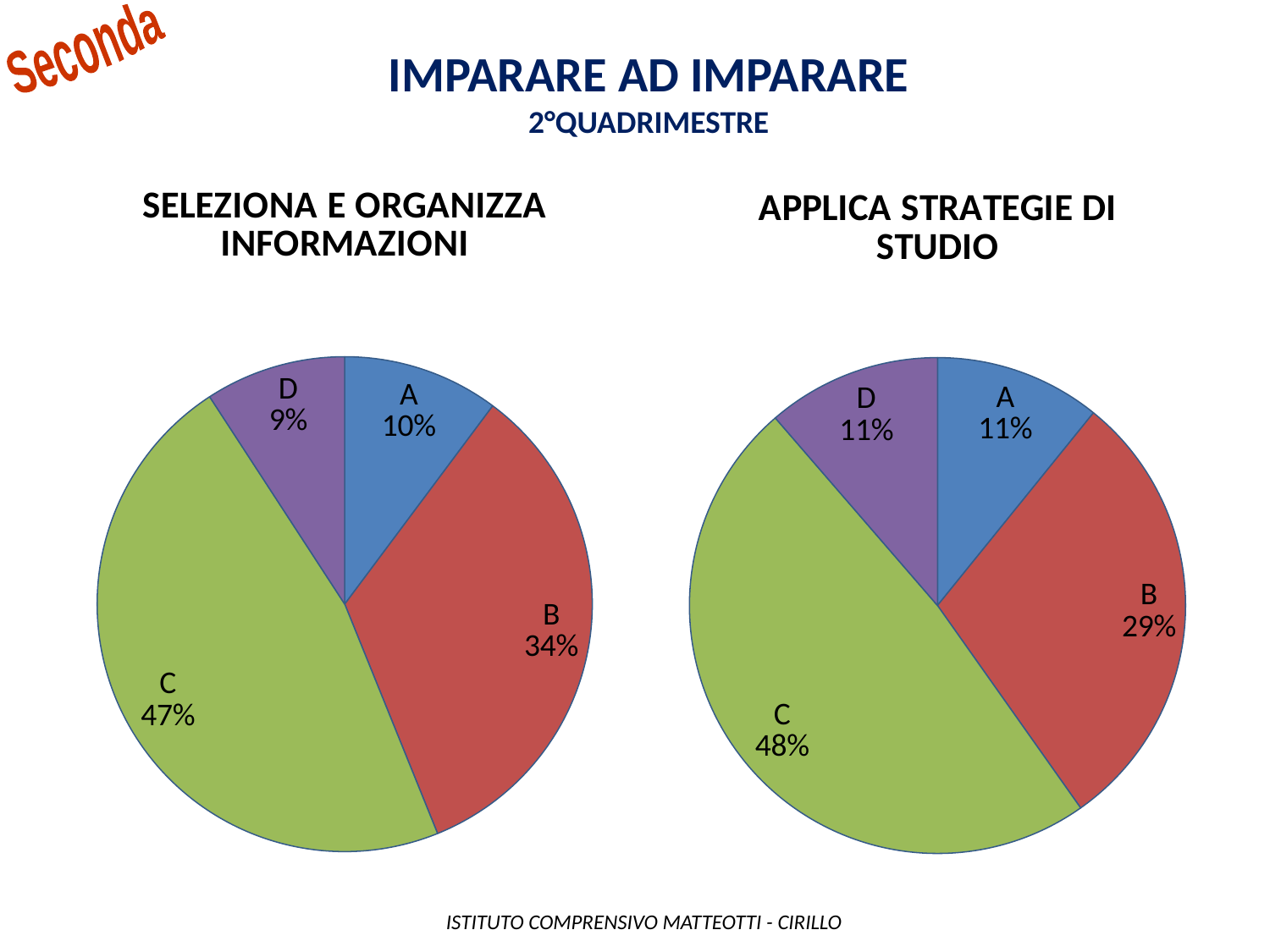

Seconda
Imparare ad imparare
2°QUADRIMESTRE

### Chart: SELEZIONA E ORGANIZZA INFORMAZIONI

| Category |  |
|---|---|
| A | 20.0 |
| B | 66.0 |
| C | 92.0 |
| D | 18.0 |

### Chart: APPLICA STRATEGIE DI STUDIO

| Category |  |
|---|---|
| A | 21.0 |
| B | 57.0 |
| C | 94.0 |
| D | 22.0 |
 ISTITUTO COMPRENSIVO MATTEOTTI - CIRILLO